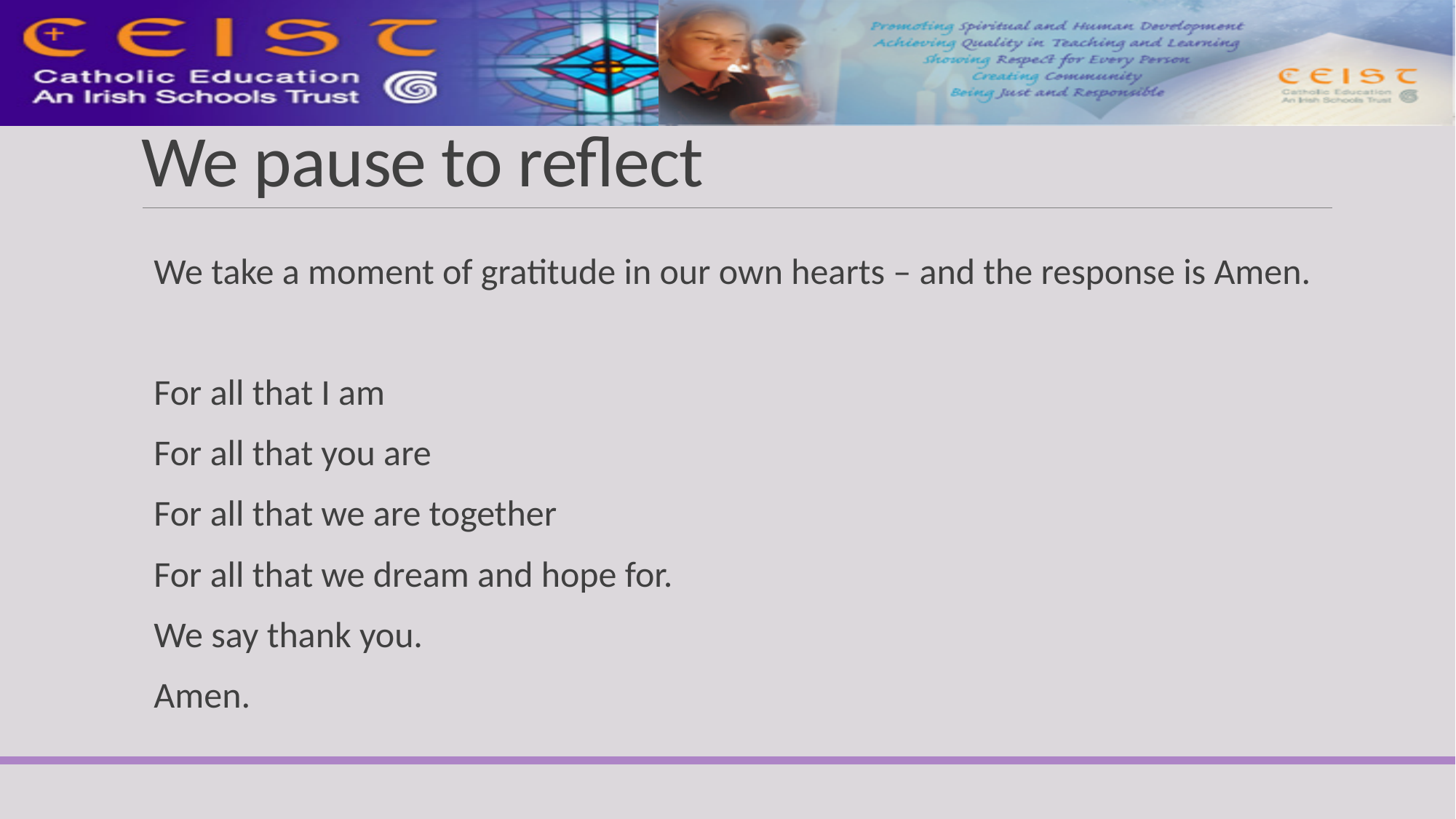

# We pause to reflect
We take a moment of gratitude in our own hearts – and the response is Amen.

For all that I am
For all that you are
For all that we are together
For all that we dream and hope for.
We say thank you.
Amen.